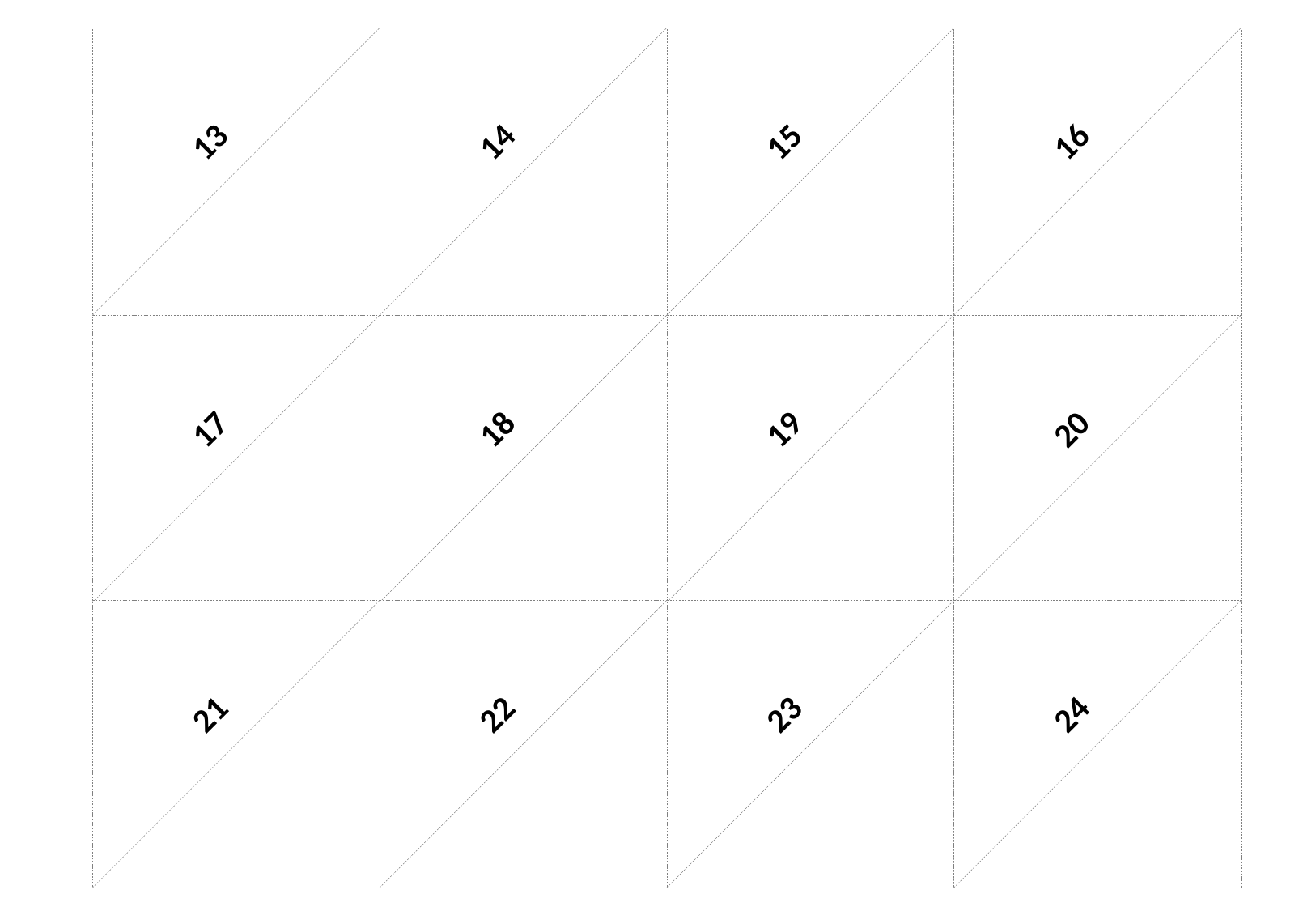

13
14
15
16

17
18
19
20

21
22
23
24